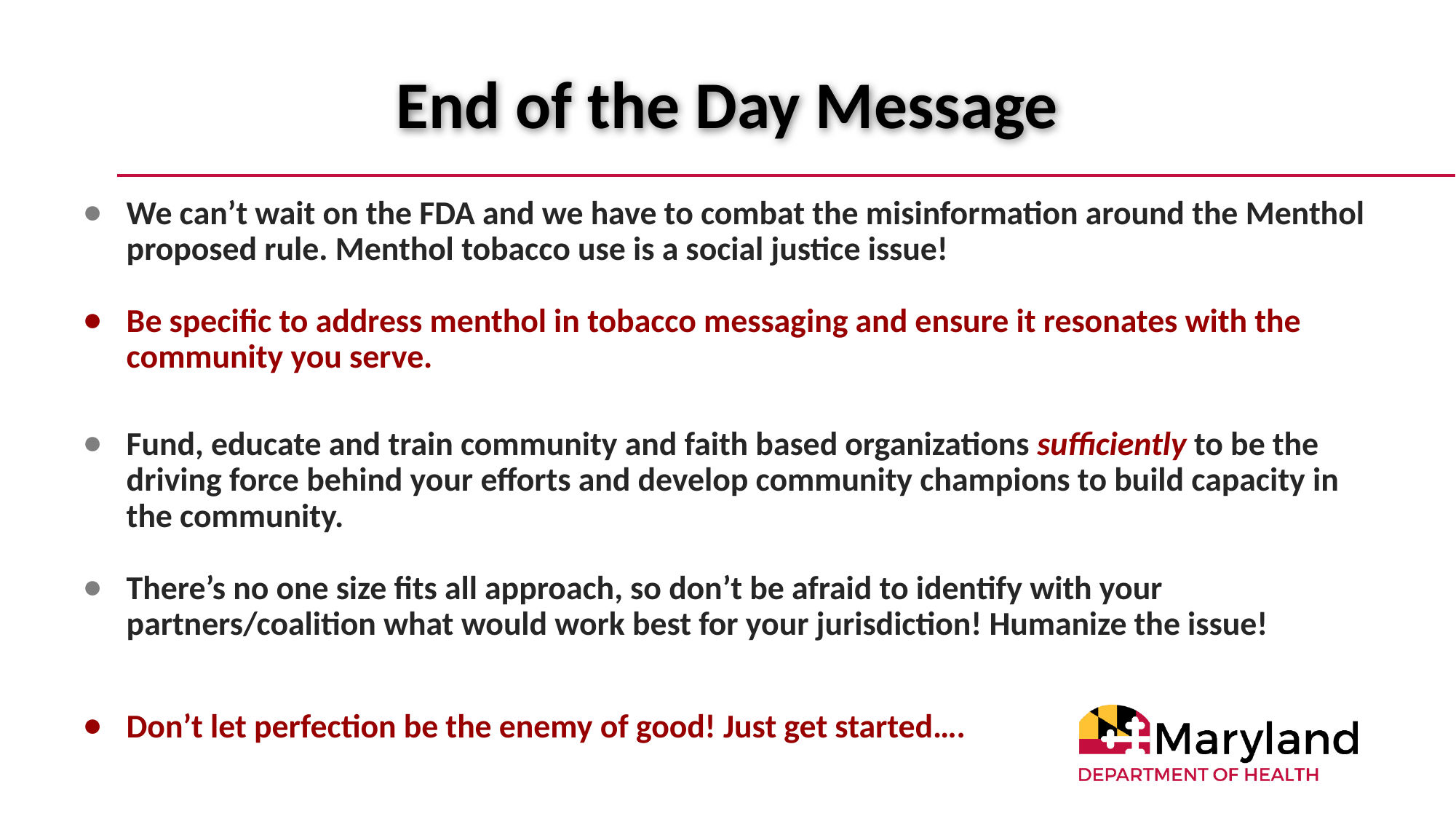

# End of the Day Message
We can’t wait on the FDA and we have to combat the misinformation around the Menthol proposed rule. Menthol tobacco use is a social justice issue!

Be specific to address menthol in tobacco messaging and ensure it resonates with the community you serve.

Fund, educate and train community and faith based organizations sufficiently to be the driving force behind your efforts and develop community champions to build capacity in the community.

There’s no one size fits all approach, so don’t be afraid to identify with your partners/coalition what would work best for your jurisdiction! Humanize the issue!

Don’t let perfection be the enemy of good! Just get started….